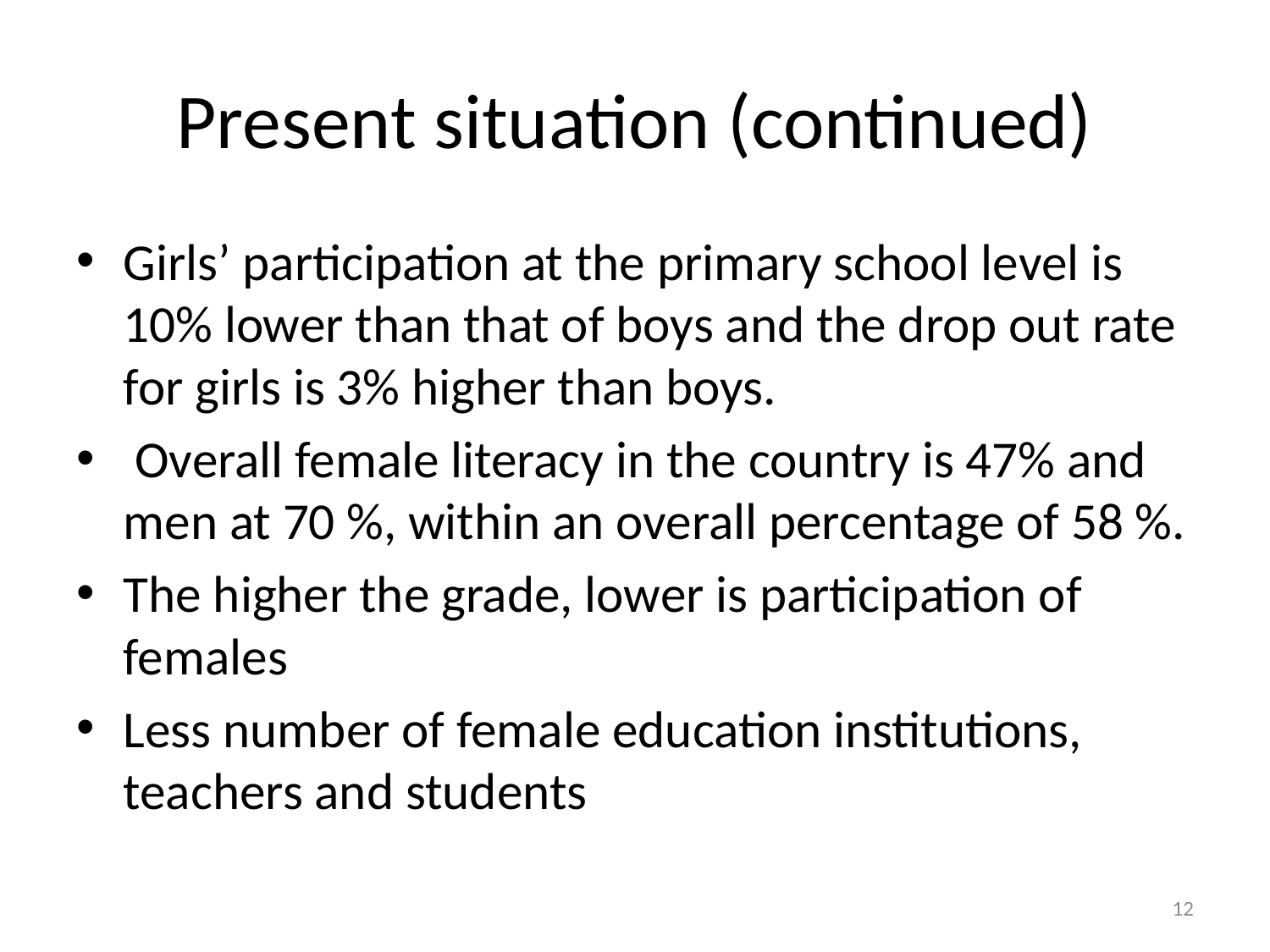

# Present situation (continued)
Girls’ participation at the primary school level is 10% lower than that of boys and the drop out rate for girls is 3% higher than boys.
 Overall female literacy in the country is 47% and men at 70 %, within an overall percentage of 58 %.
The higher the grade, lower is participation of females
Less number of female education institutions, teachers and students

12